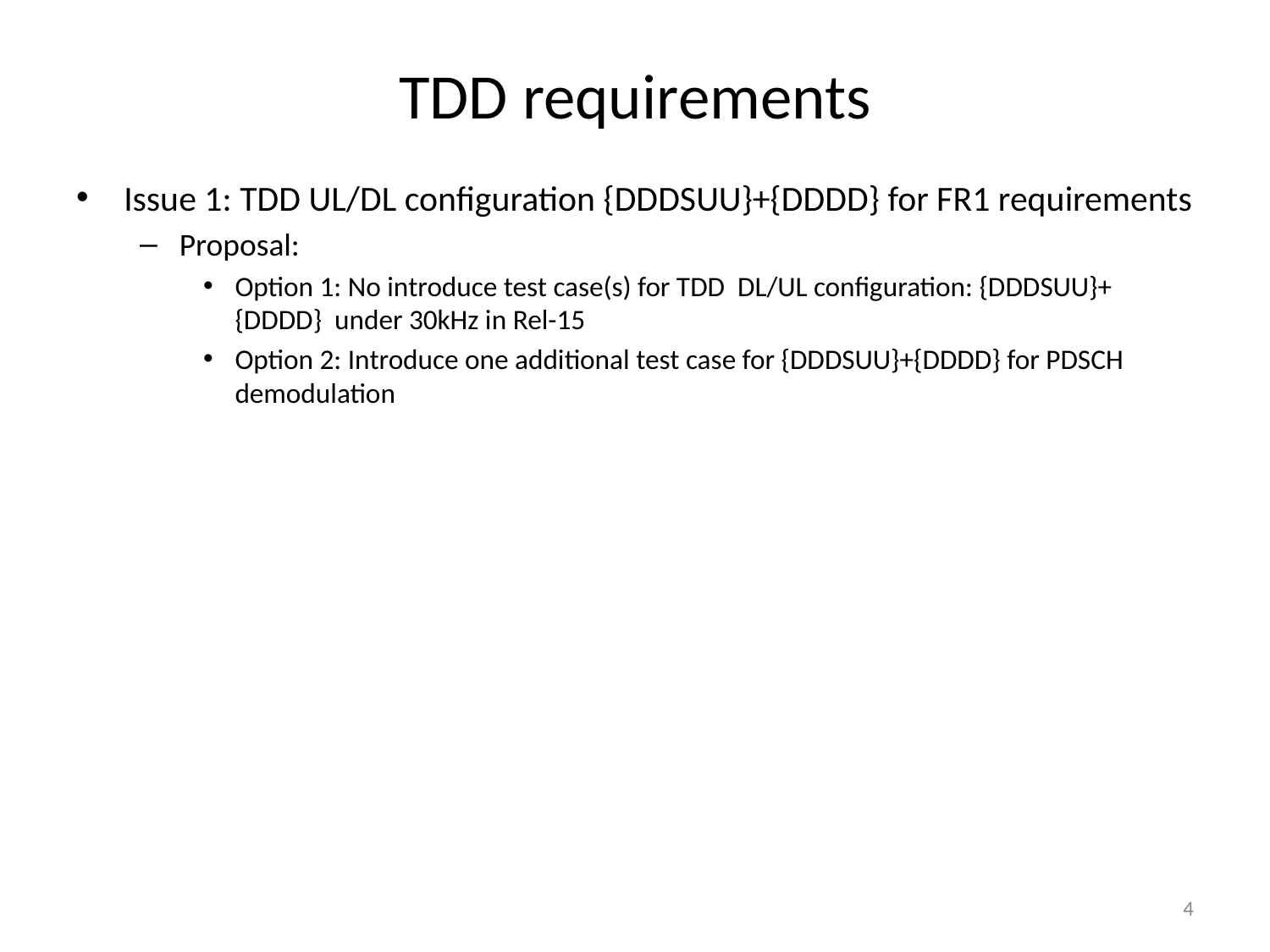

# TDD requirements
Issue 1: TDD UL/DL configuration {DDDSUU}+{DDDD} for FR1 requirements
Proposal:
Option 1: No introduce test case(s) for TDD  DL/UL configuration: {DDDSUU}+{DDDD}  under 30kHz in Rel-15
Option 2: Introduce one additional test case for {DDDSUU}+{DDDD} for PDSCH demodulation
4